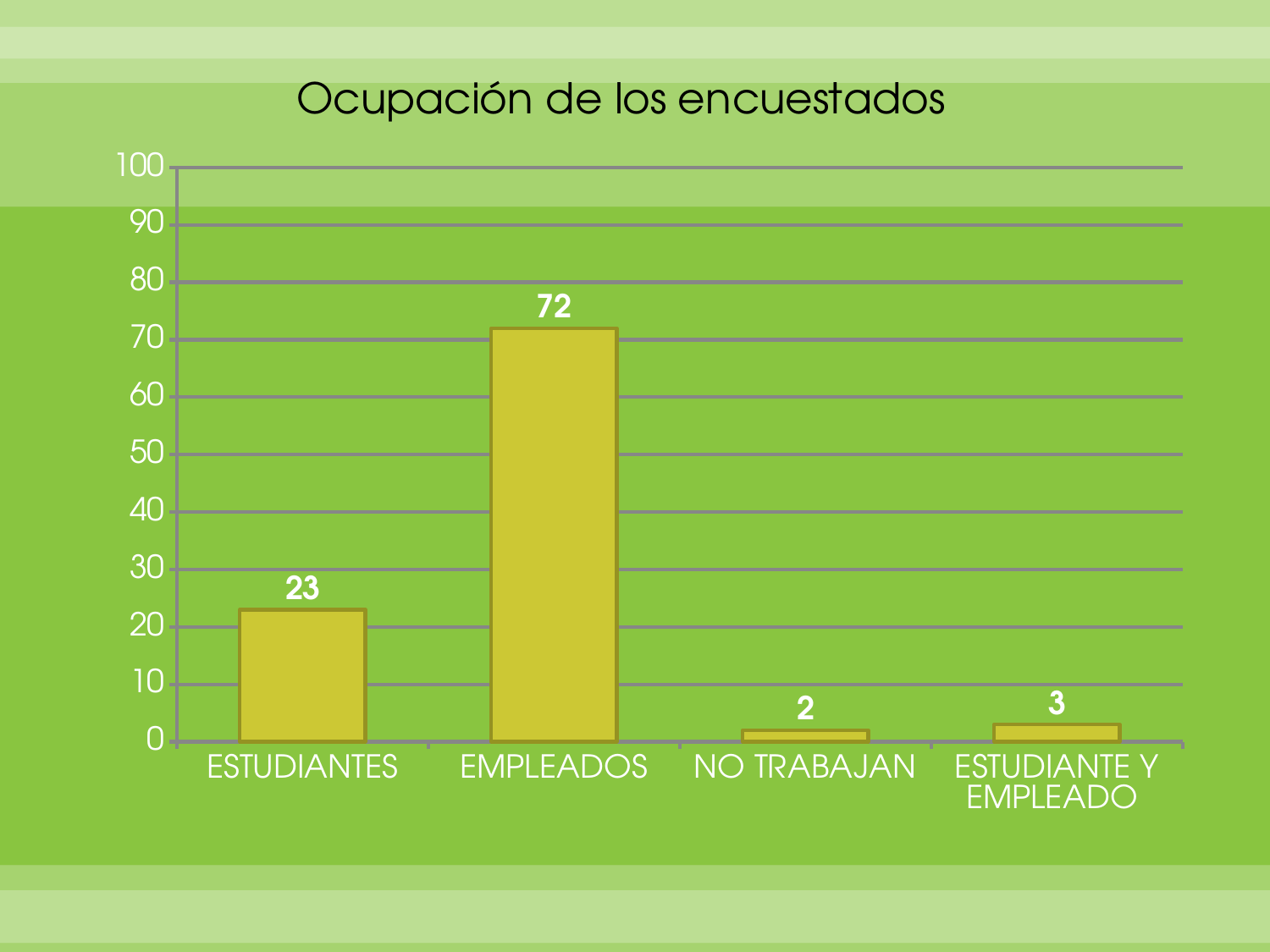

### Chart

| Category |  |
|---|---|
| ESTUDIANTES | 23.0 |
| EMPLEADOS | 72.0 |
| NO TRABAJAN | 2.0 |
| ESTUDIANTE Y EMPLEADO  | 3.0 |